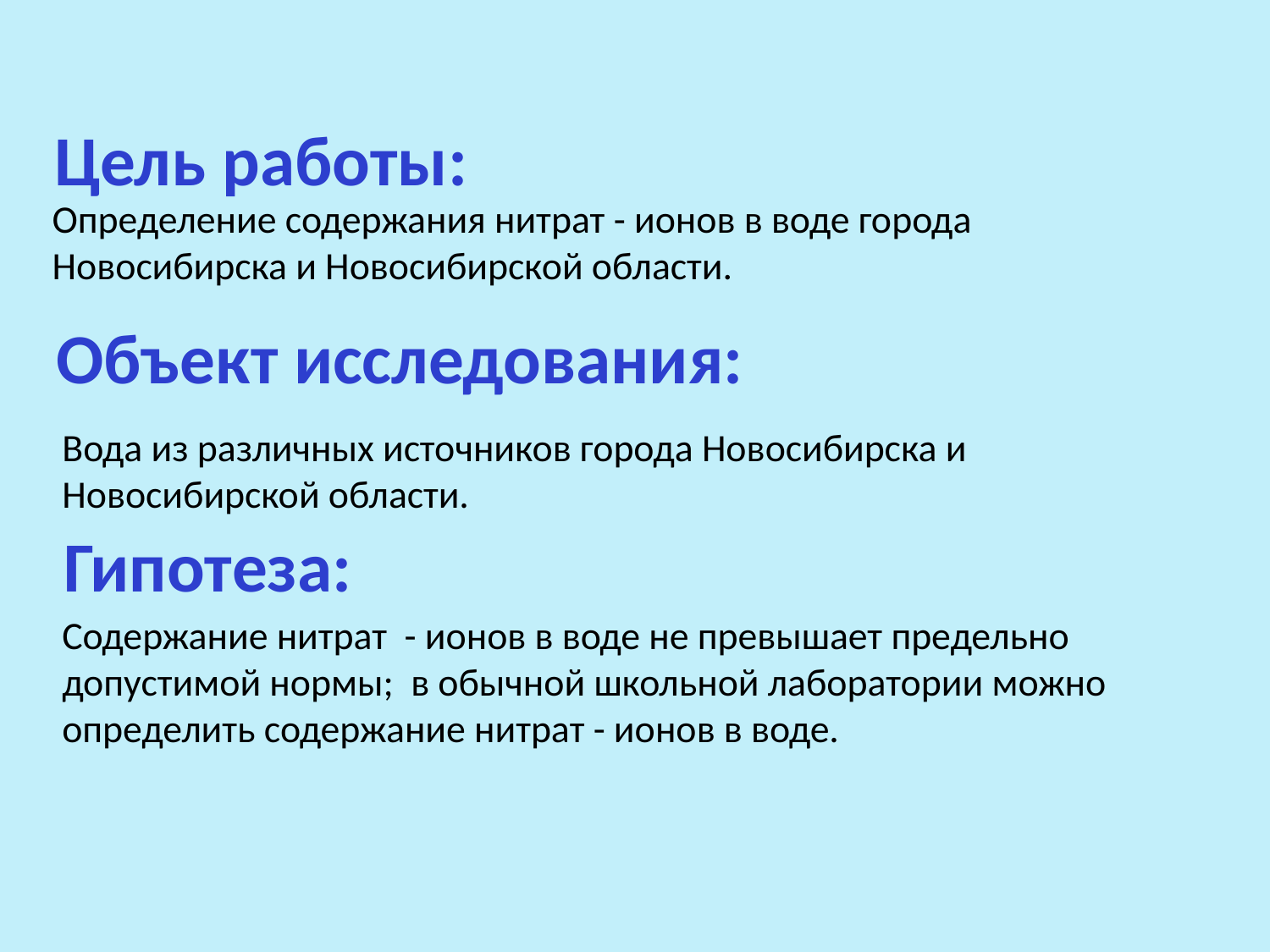

Цель работы:
Определение содержания нитрат - ионов в воде города Новосибирска и Новосибирской области.

Объект исследования:
Вода из различных источников города Новосибирска и Новосибирской области.

Гипотеза:
Содержание нитрат  - ионов в воде не превышает предельно допустимой нормы;  в обычной школьной лаборатории можно определить содержание нитрат - ионов в воде.